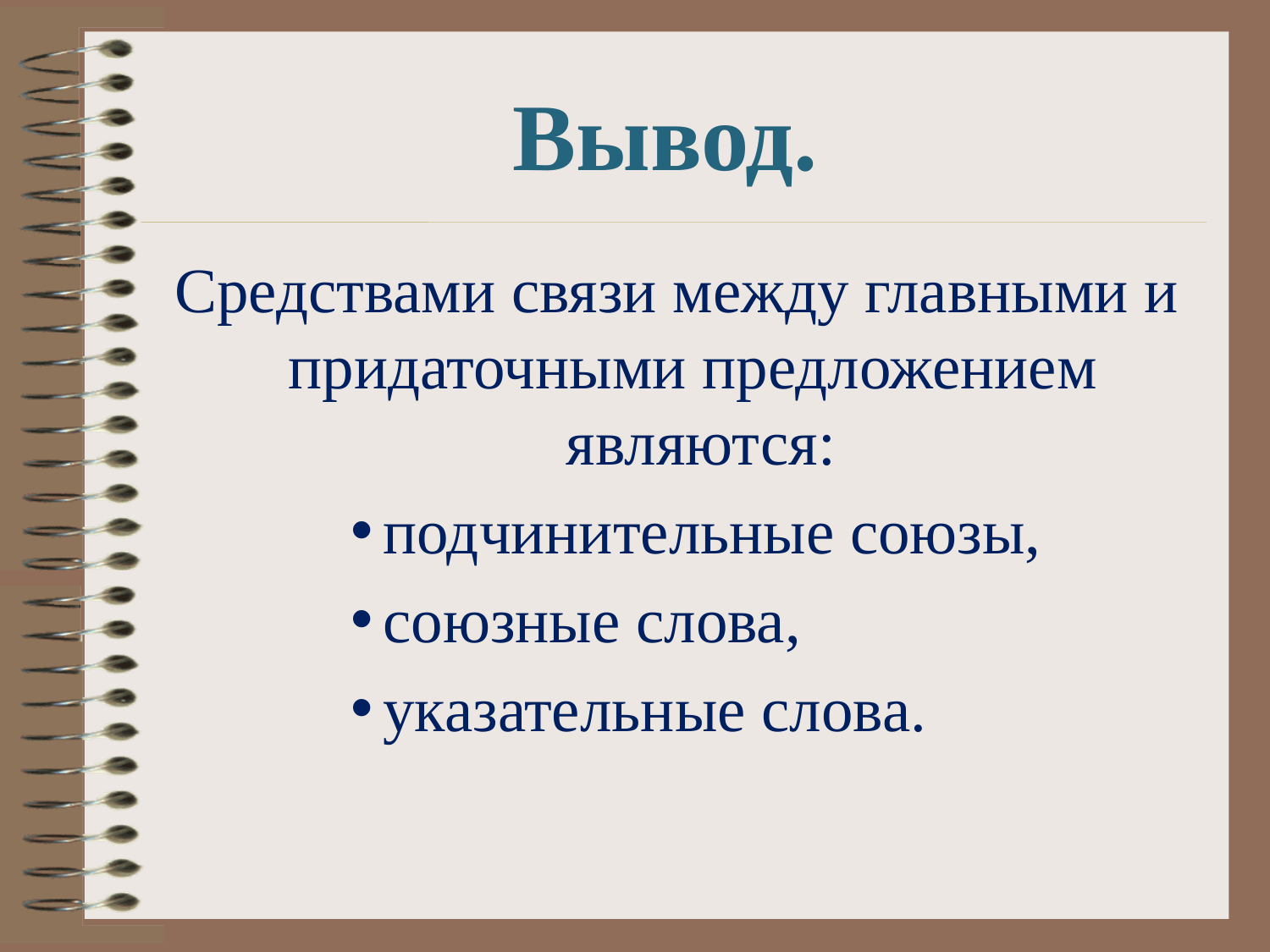

# Вывод.
Средствами связи между главными и придаточными предложением  являются:
подчинительные союзы,
союзные слова,
указательные слова.